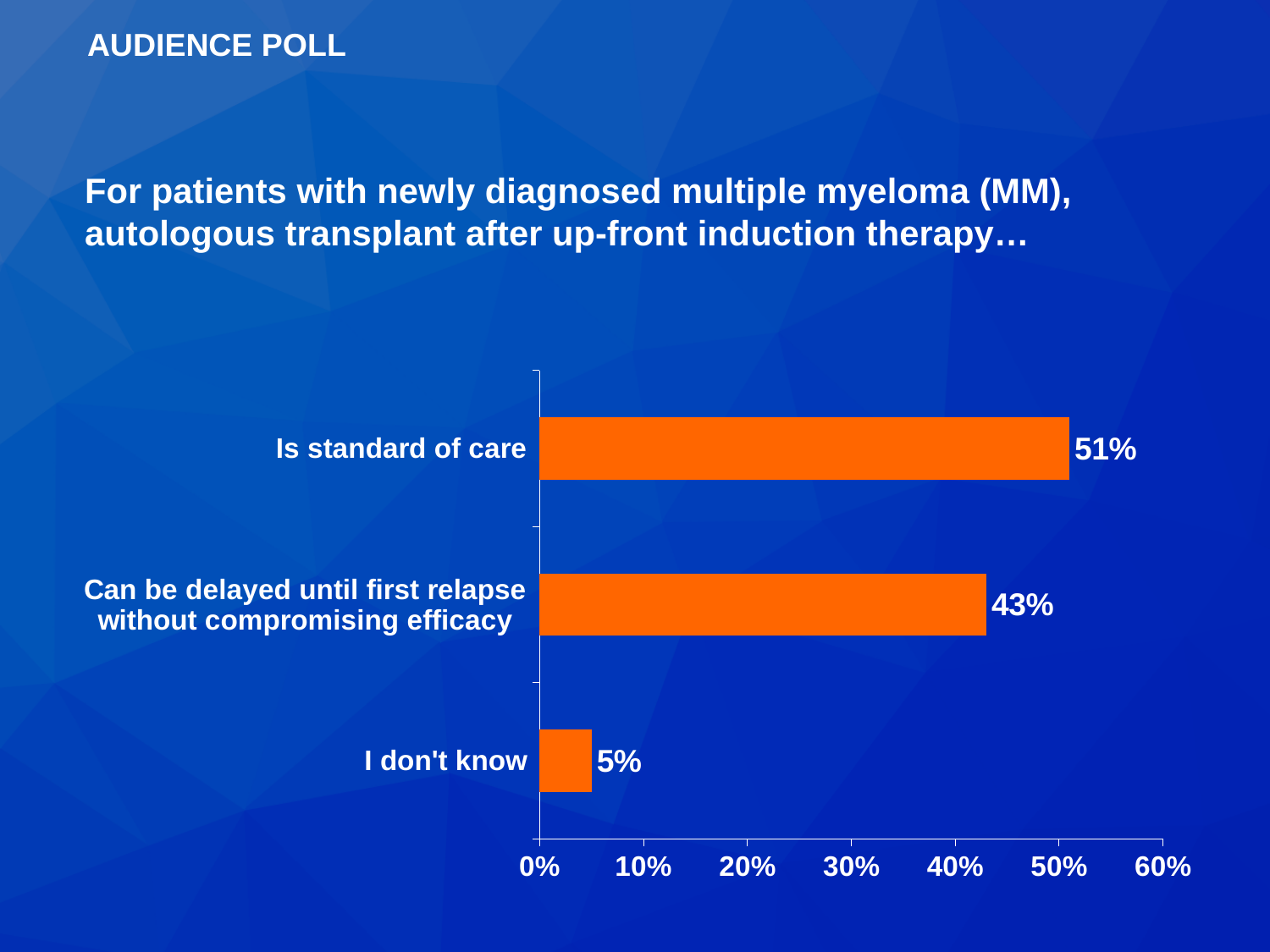

AUDIENCE POLL
For patients with newly diagnosed multiple myeloma (MM), autologous transplant after up-front induction therapy…

### Chart

| Category | Series 1 |
|---|---|
| I don't know | 0.05 |
| Can be delayed until first relapse without compromising efficacy | 0.43 |
| Is standard of care | 0.51 |